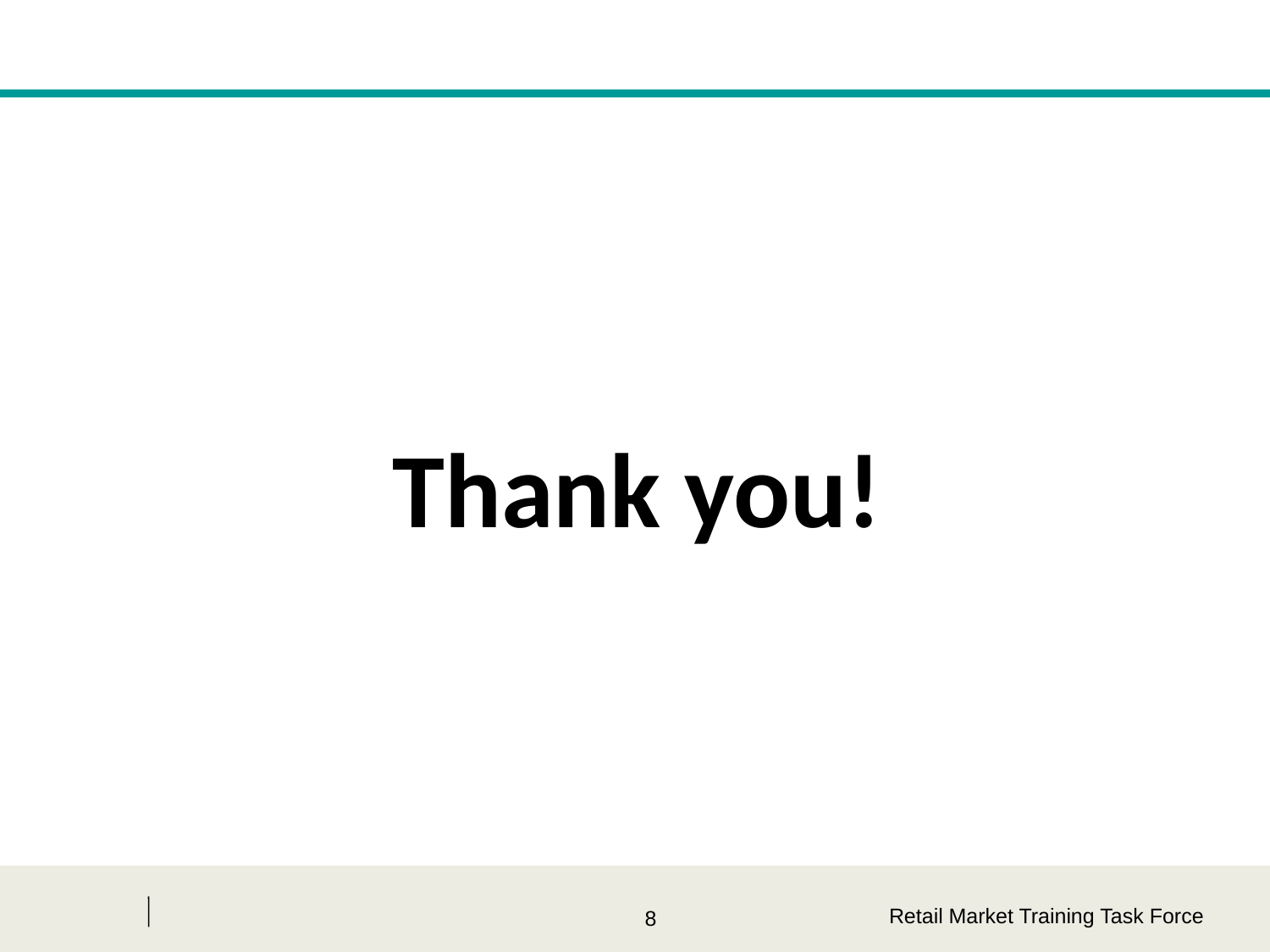

#
Thank you!
Retail Market Training Task Force